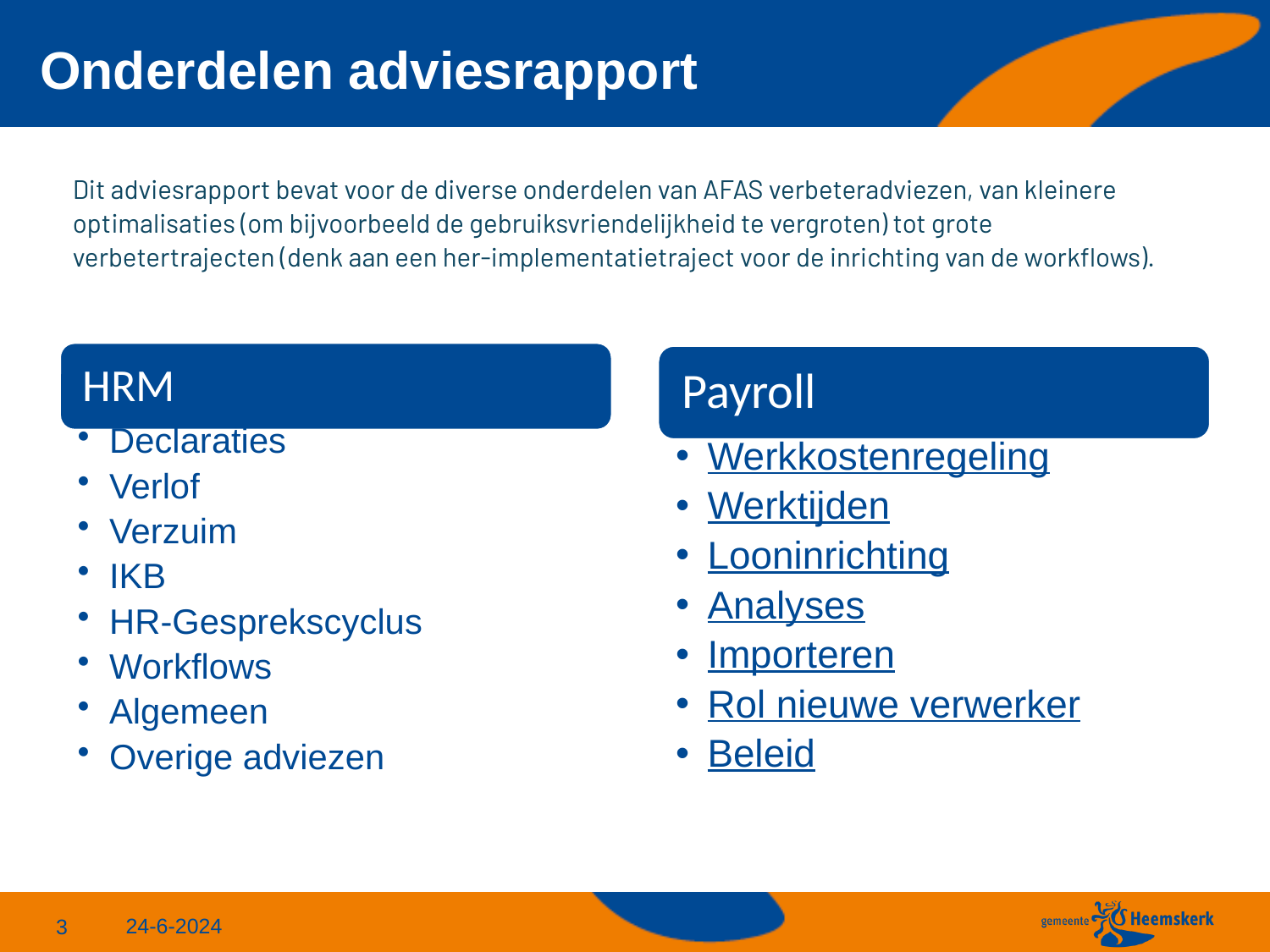

# Onderdelen adviesrapport
Dit adviesrapport bevat voor de diverse onderdelen van AFAS verbeteradviezen, van kleinere optimalisaties (om bijvoorbeeld de gebruiksvriendelijkheid te vergroten) tot grote verbetertrajecten (denk aan een her-implementatietraject voor de inrichting van de workflows).
HRM
Declaraties
Verlof
Verzuim
IKB
HR-Gesprekscyclus
Workflows
Algemeen
Overige adviezen
Payroll
Werkkostenregeling
Werktijden
Looninrichting
Analyses
Importeren
Rol nieuwe verwerker
Beleid
24-6-2024
3